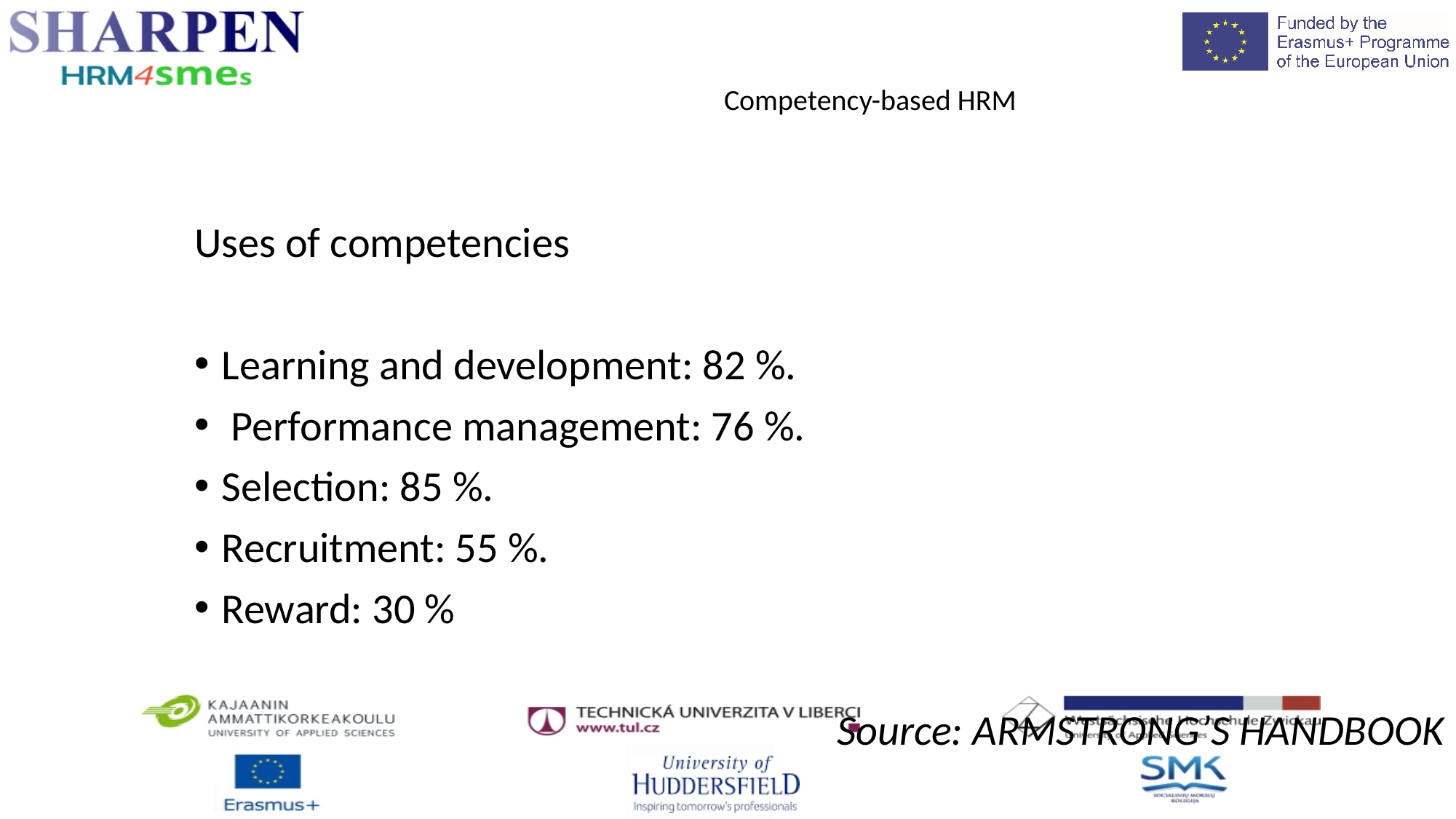

# Competency-based HRM
Uses of competencies

Learning and development: 82 %.
 Performance management: 76 %.
Selection: 85 %.
Recruitment: 55 %.
Reward: 30 %

Source: ARMSTRONG’S HANDBOOK